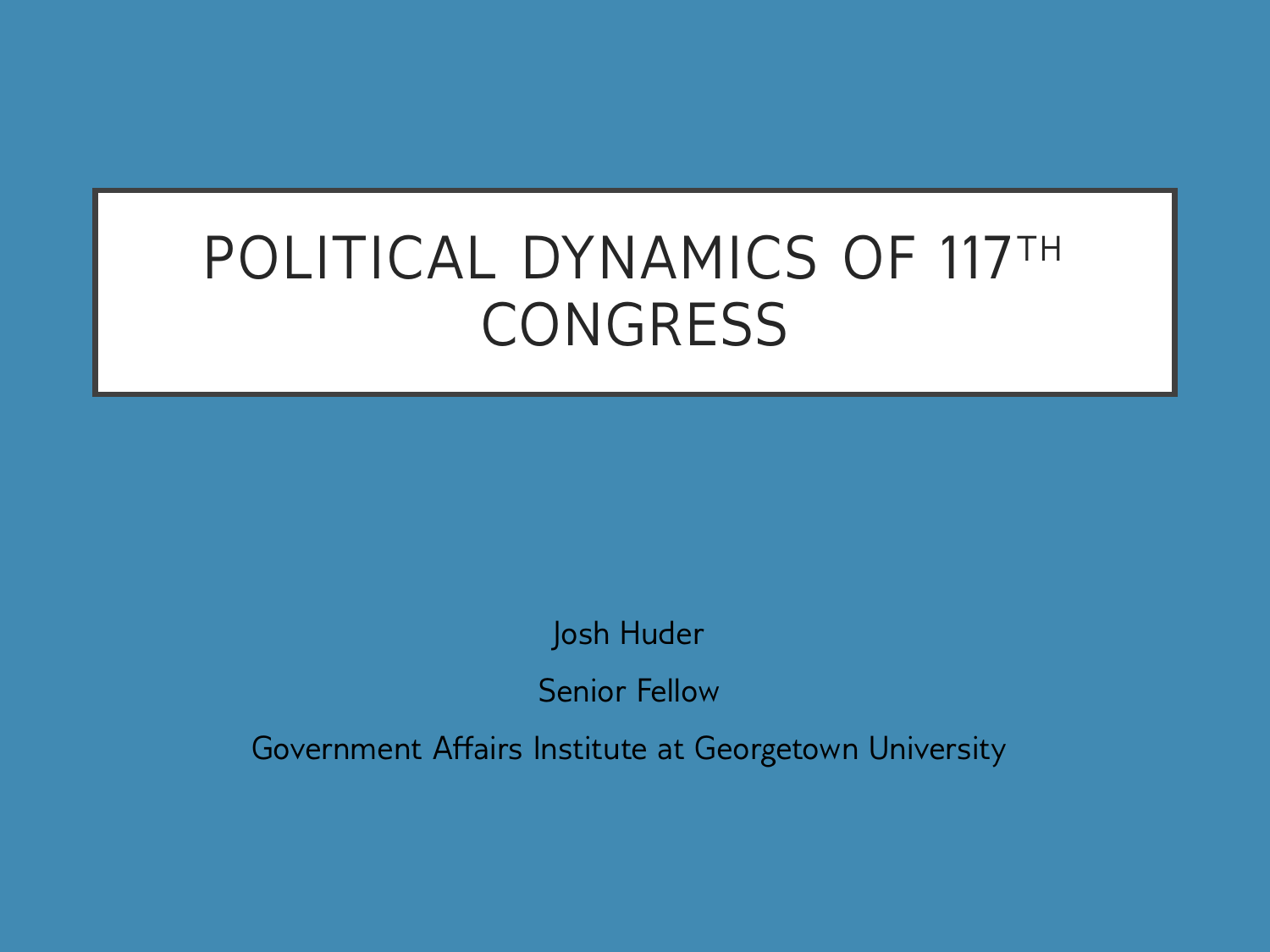

# Political Dynamics of 117th Congress
Josh Huder
Senior Fellow
Government Affairs Institute at Georgetown University